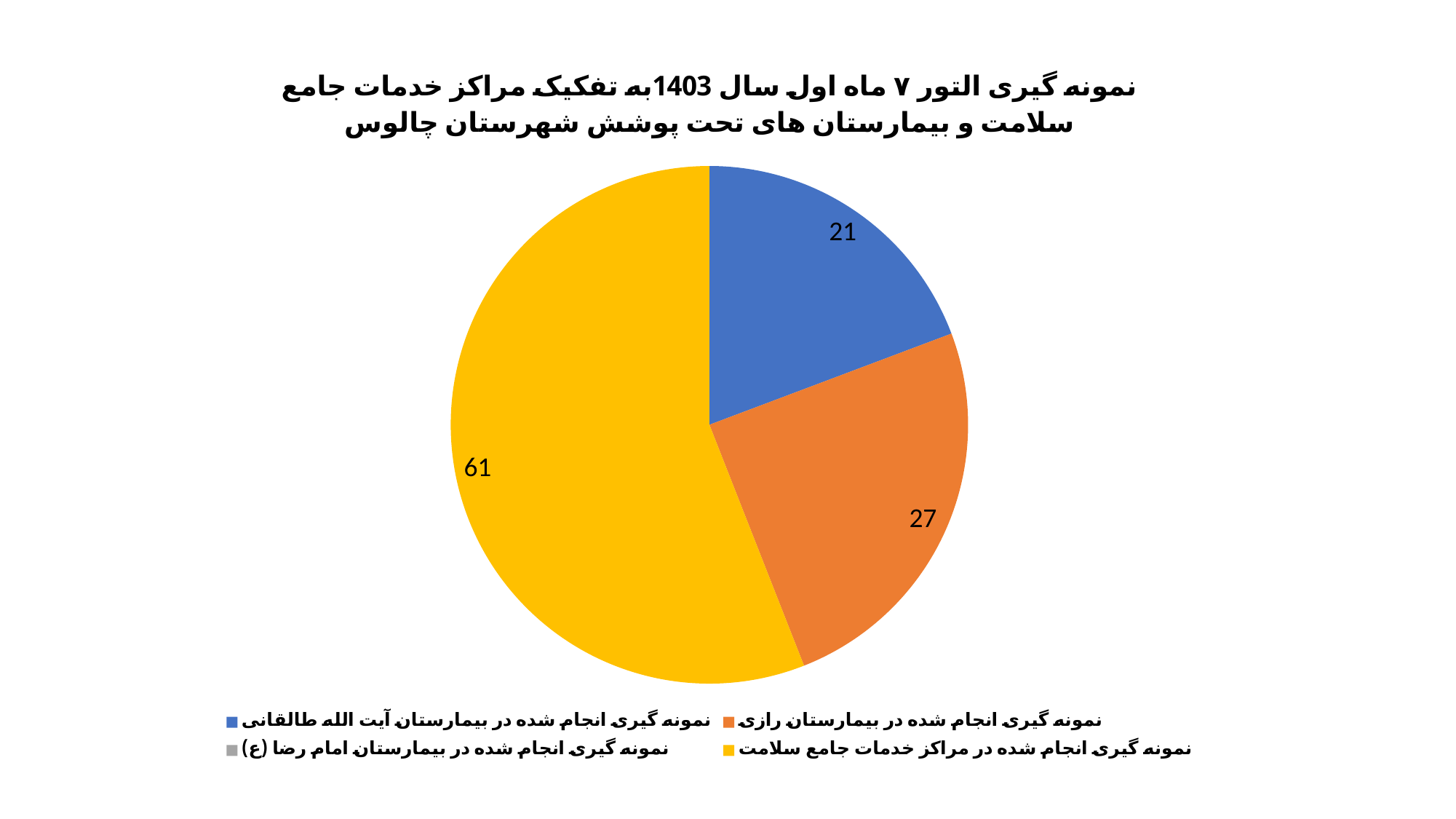

### Chart: نمونه گیری التور ۷ ماه اول سال 1403به تفکیک مراکز خدمات جامع سلامت و بیمارستان های تحت پوشش شهرستان چالوس

| Category |  |
|---|---|
| نمونه گیری انجام شده در بیمارستان آیت الله طالقانی | 21.0 |
| نمونه گیری انجام شده در بیمارستان رازی | 27.0 |
| نمونه گیری انجام شده در بیمارستان امام رضا (ع) | 0.0 |
| نمونه گیری انجام شده در مراکز خدمات جامع سلامت | 61.0 |